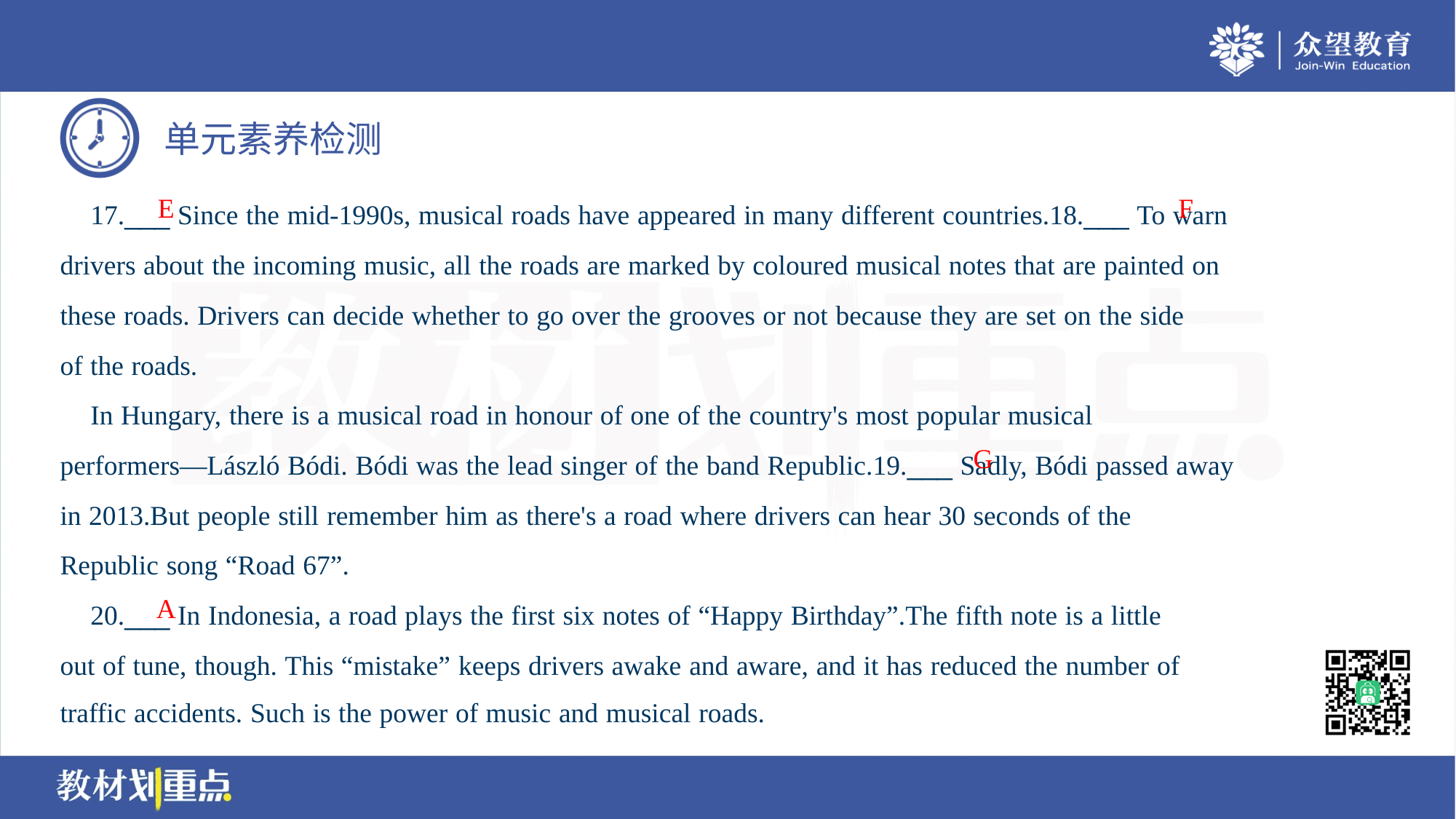

E
F
    17.___ Since the mid-1990s, musical roads have appeared in many different countries.18.___ To warn
drivers about the incoming music, all the roads are marked by coloured musical notes that are painted on
these roads. Drivers can decide whether to go over the grooves or not because they are set on the side
of the roads.
    In Hungary, there is a musical road in honour of one of the country's most popular musical
performers—László Bódi. Bódi was the lead singer of the band Republic.19.___ Sadly, Bódi passed away
in 2013.But people still remember him as there's a road where drivers can hear 30 seconds of the
Republic song “Road 67”.
    20.___ In Indonesia, a road plays the first six notes of “Happy Birthday”.The fifth note is a little
out of tune, though. This “mistake” keeps drivers awake and aware, and it has reduced the number of
traffic accidents. Such is the power of music and musical roads.
G
A